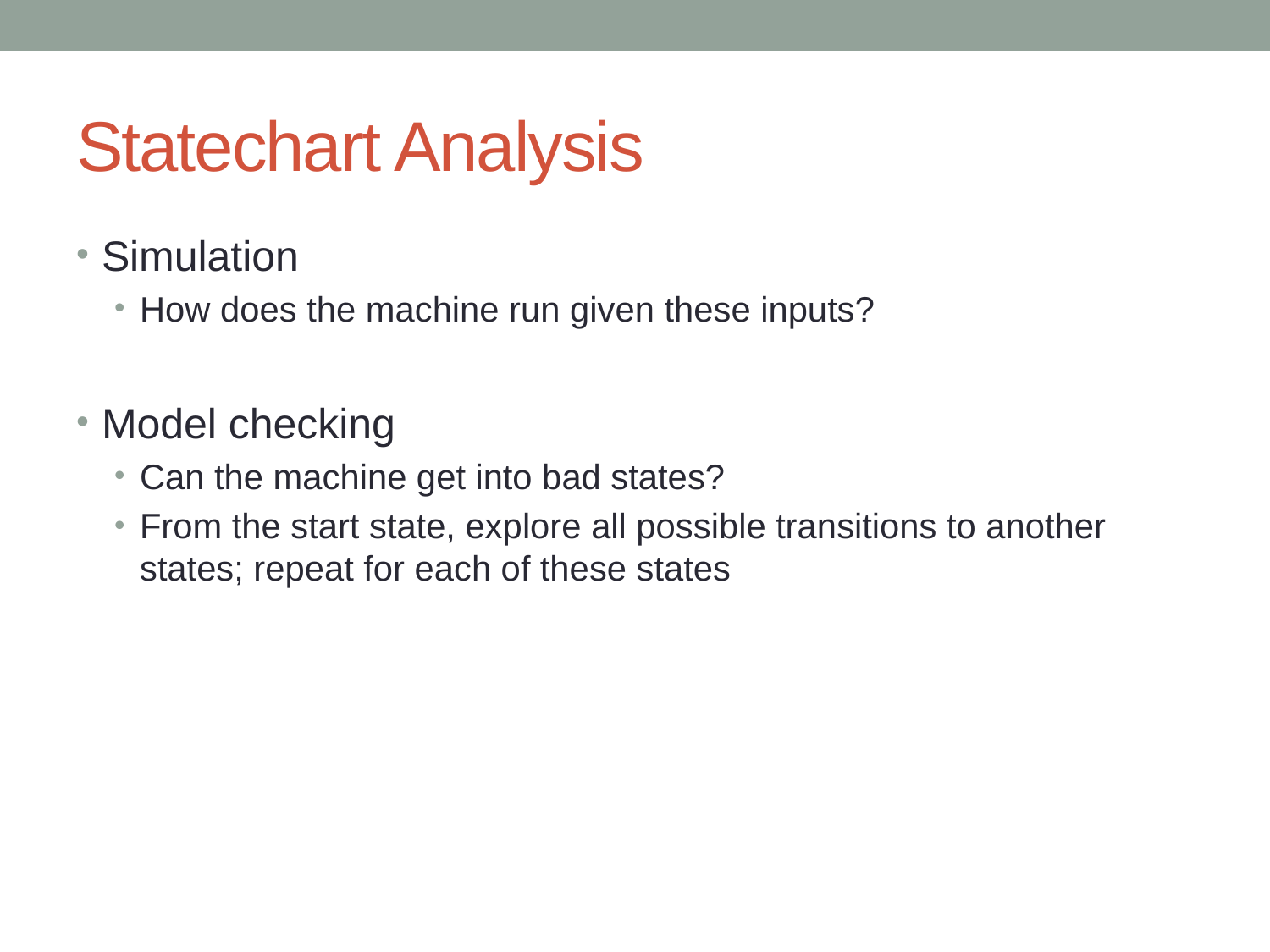

# Statechart Analysis
Simulation
How does the machine run given these inputs?

Model checking
Can the machine get into bad states?
From the start state, explore all possible transitions to another states; repeat for each of these states